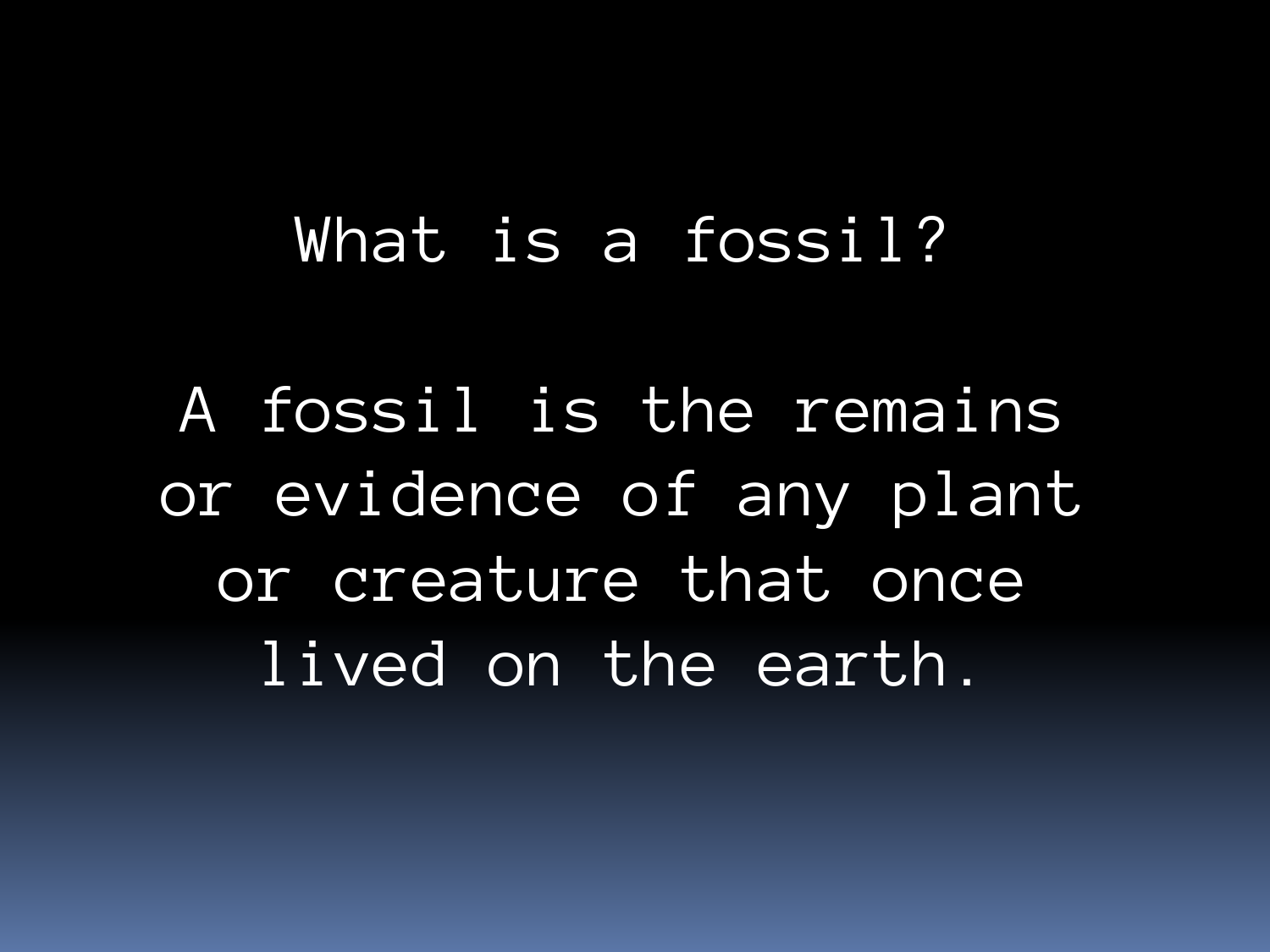

What is a fossil?

A fossil is the remains or evidence of any plant or creature that once lived on the earth.